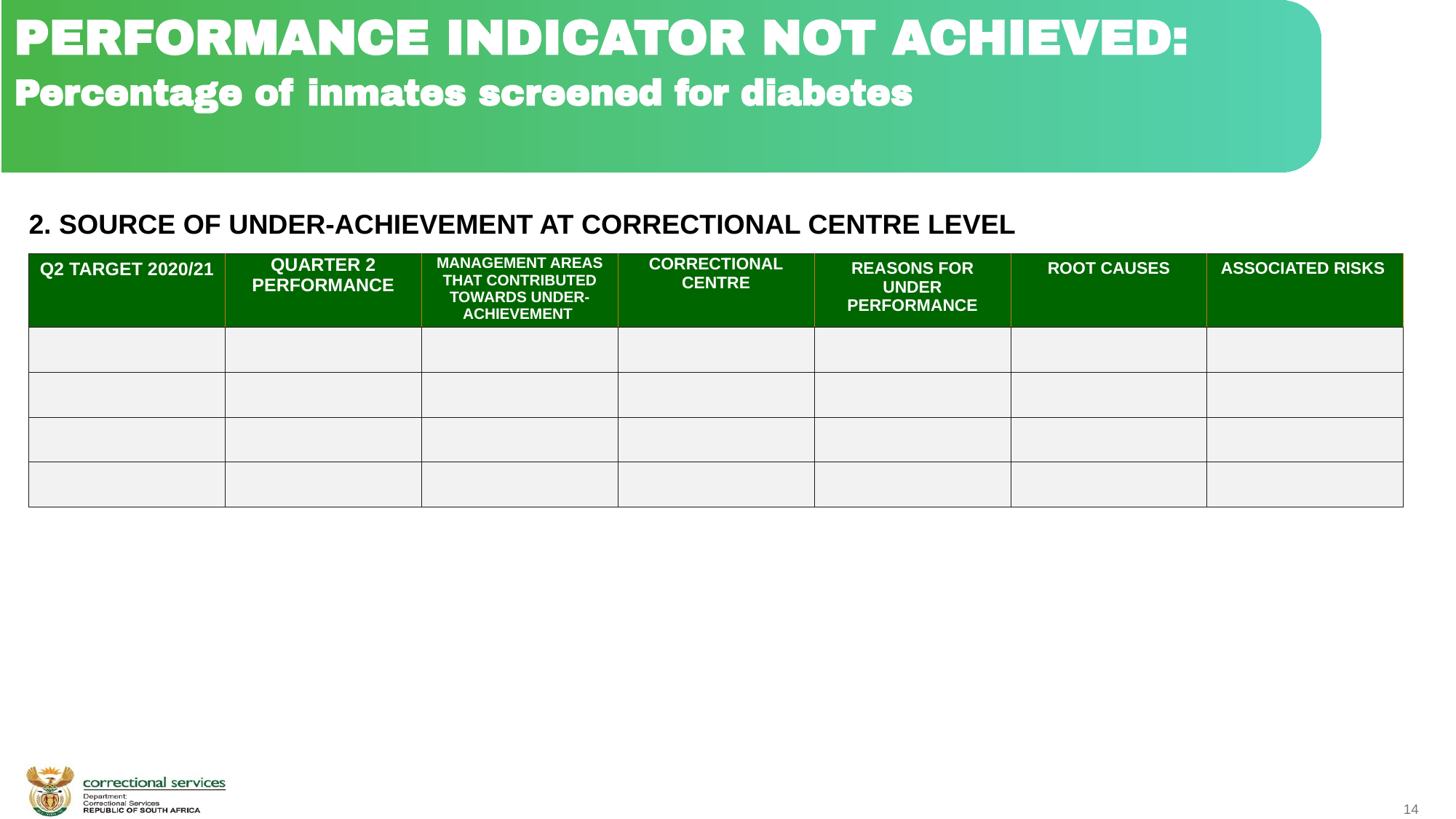

PERFORMANCE INDICATOR NOT ACHIEVED:
Percentage of inmates screened for diabetes
2. SOURCE OF UNDER-ACHIEVEMENT AT CORRECTIONAL CENTRE LEVEL
| Q2 TARGET 2020/21 | QUARTER 2 PERFORMANCE | MANAGEMENT AREAS THAT CONTRIBUTED TOWARDS UNDER-ACHIEVEMENT | CORRECTIONAL CENTRE | REASONS FOR UNDER PERFORMANCE | ROOT CAUSES | ASSOCIATED RISKS |
| --- | --- | --- | --- | --- | --- | --- |
|  |  |  |  |  |  |  |
|  |  |  |  |  |  |  |
|  |  |  |  |  |  |  |
|  |  |  |  |  |  |  |